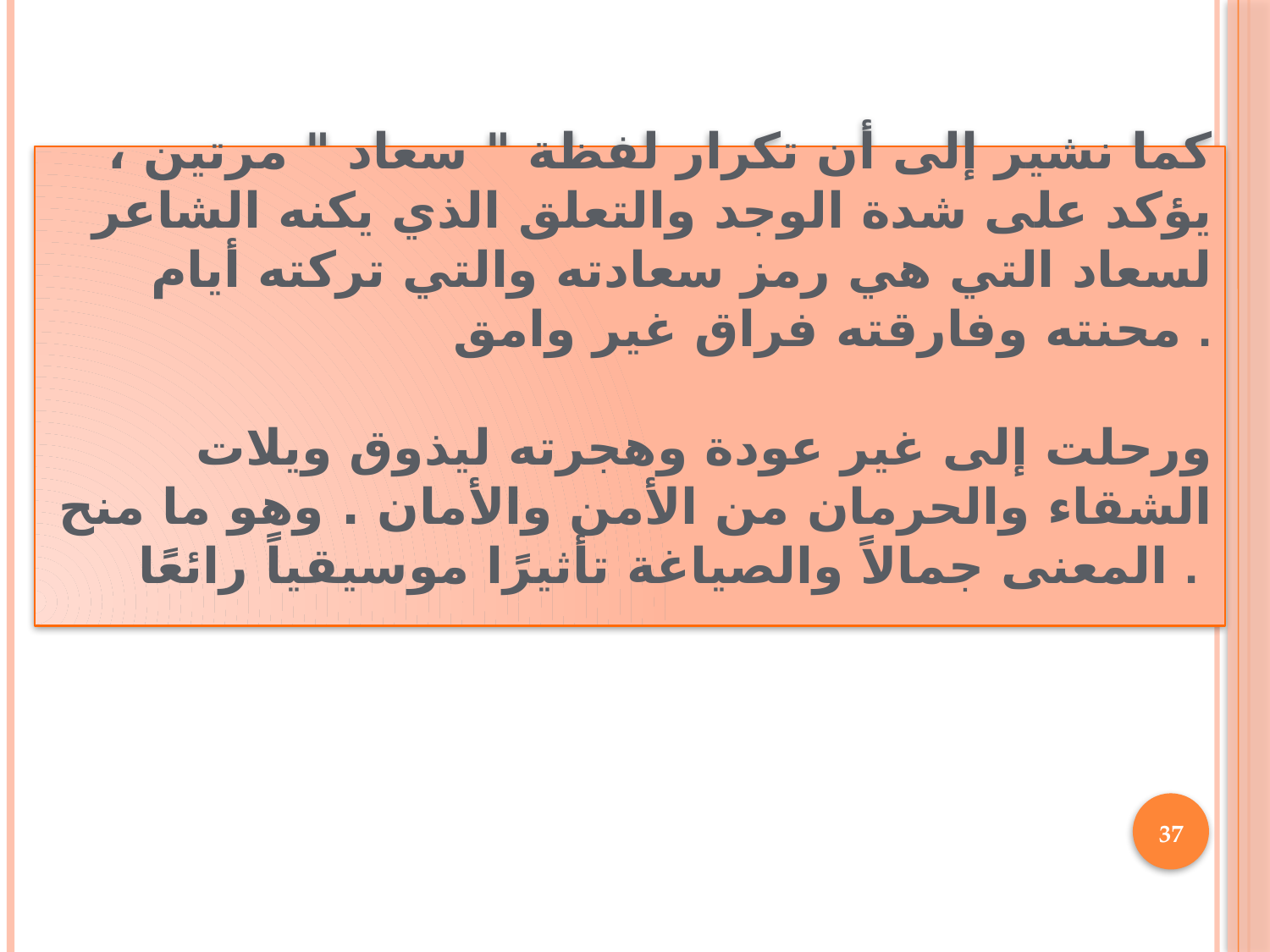

كما نشير إلى أن تكرار لفظة " سعاد " مرتين ، يؤكد على شدة الوجد والتعلق الذي يكنه الشاعر لسعاد التي هي رمز سعادته والتي تركته أيام محنته وفارقته فراق غير وامق .

ورحلت إلى غير عودة وهجرته ليذوق ويلات الشقاء والحرمان من الأمن والأمان . وهو ما منح المعنى جمالاً والصياغة تأثيرًا موسيقياً رائعًا .

37